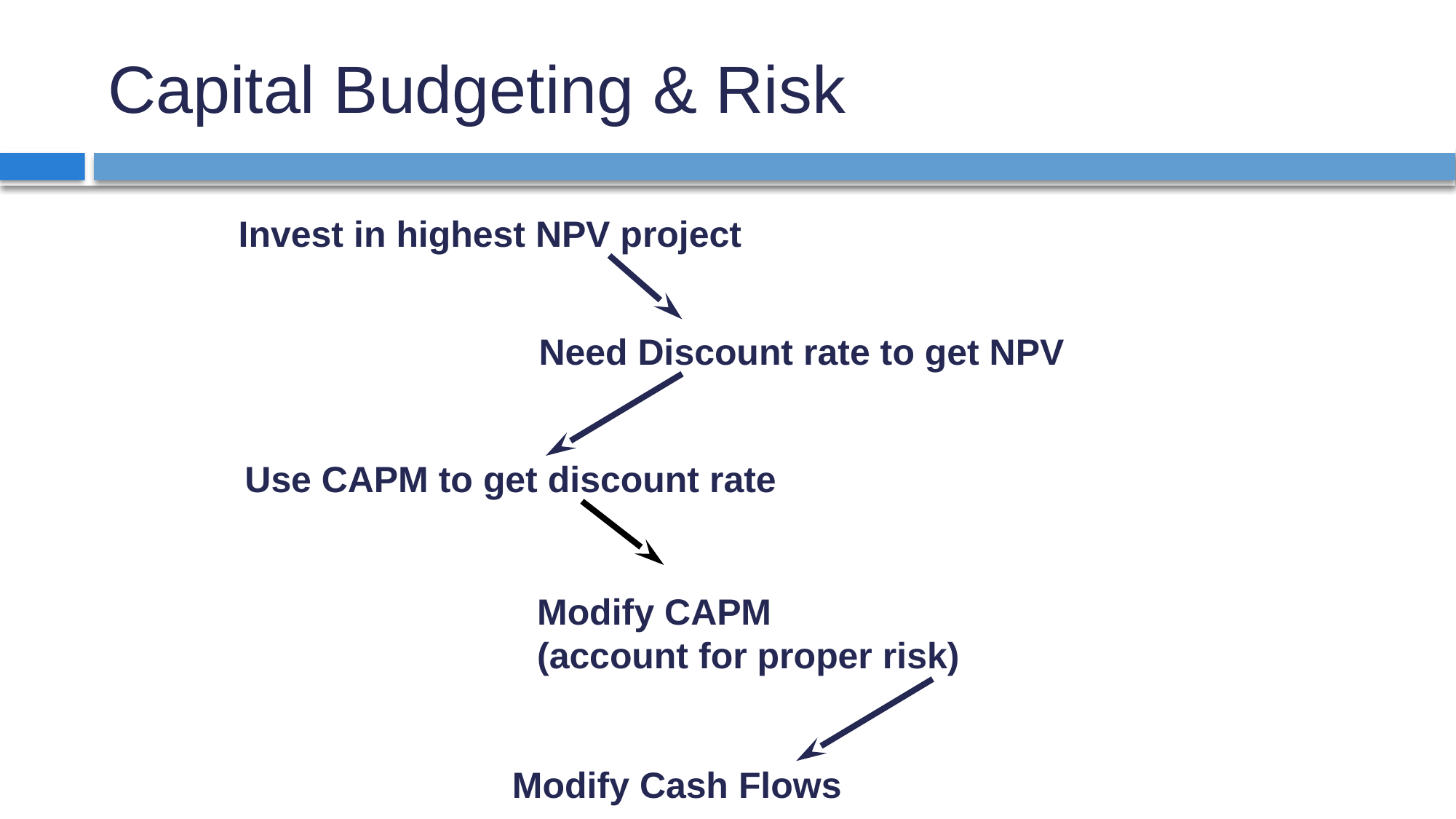

# Capital Budgeting & Risk
Invest in highest NPV project

Need Discount rate to get NPV

Use CAPM to get discount rate

Modify CAPM
(account for proper risk)

Modify Cash Flows